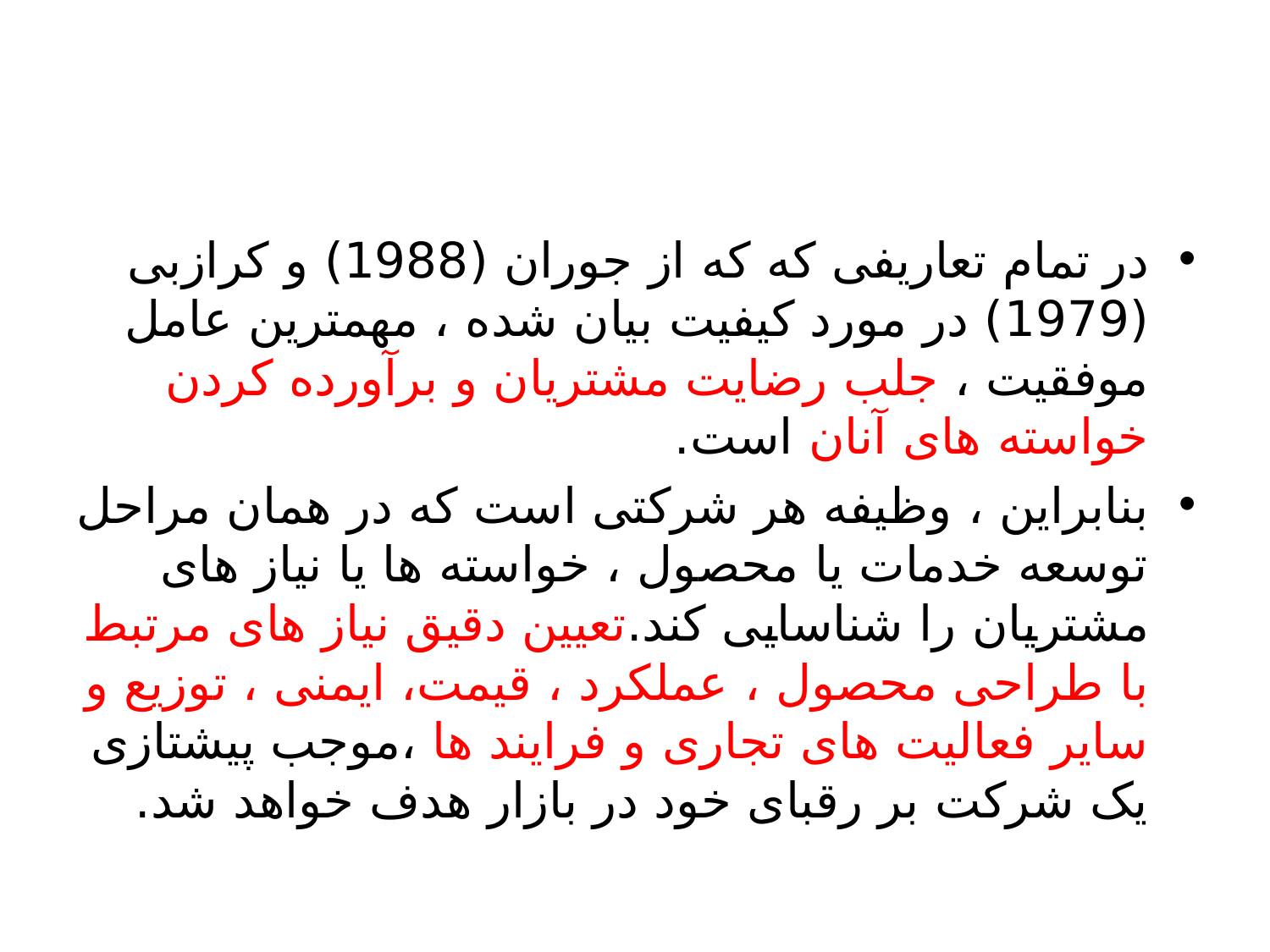

#
در تمام تعاریفی که که از جوران (1988) و کرازبی (1979) در مورد کیفیت بیان شده ، مهمترین عامل موفقیت ، جلب رضایت مشتریان و برآورده کردن خواسته های آنان است.
بنابراین ، وظیفه هر شرکتی است که در همان مراحل توسعه خدمات یا محصول ، خواسته ها یا نیاز های مشتریان را شناسایی کند.تعیین دقیق نیاز های مرتبط با طراحی محصول ، عملکرد ، قیمت، ایمنی ، توزیع و سایر فعالیت های تجاری و فرایند ها ،موجب پیشتازی یک شرکت بر رقبای خود در بازار هدف خواهد شد.